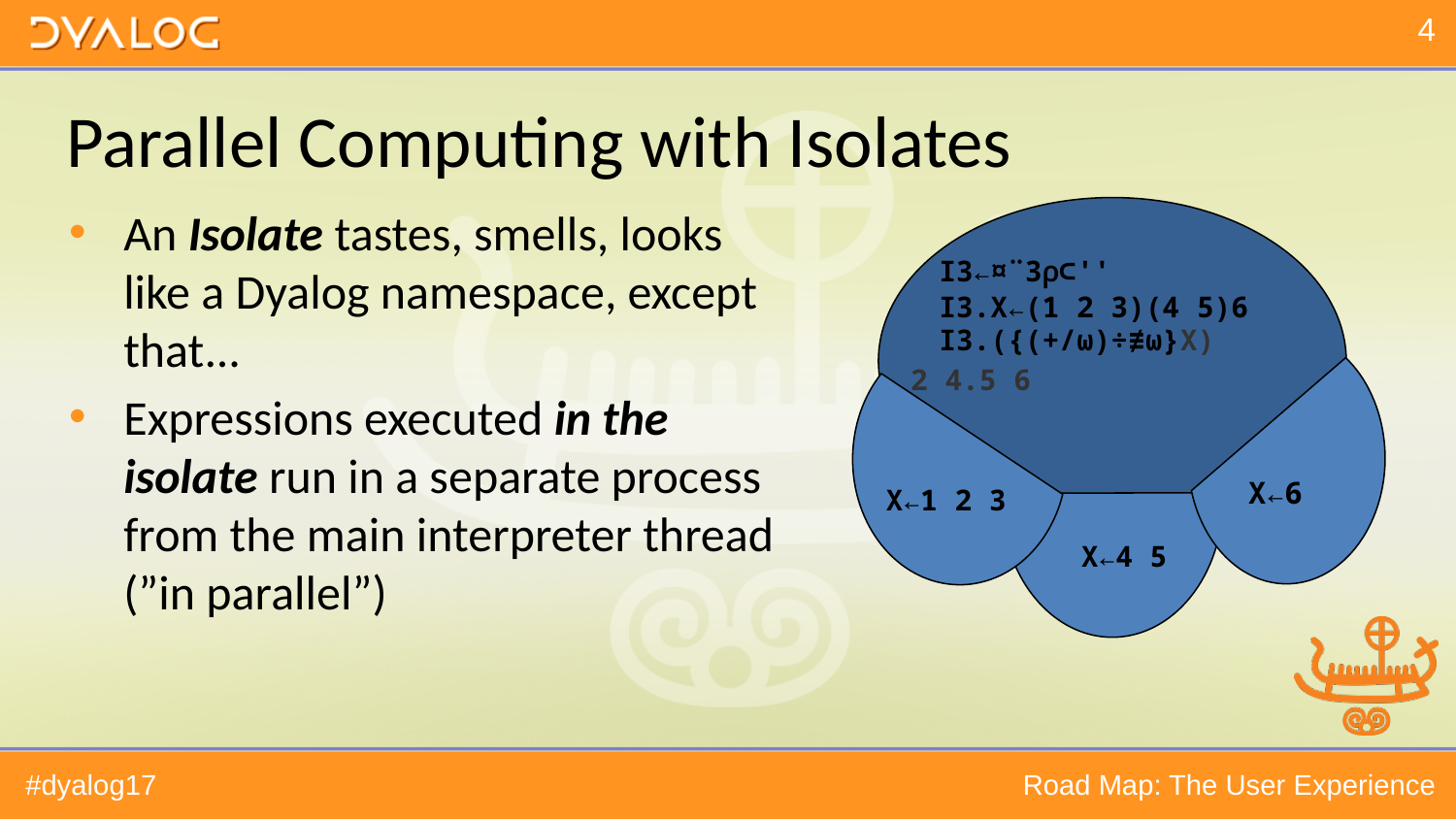

# Parallel Computing with Isolates

An Isolate tastes, smells, looks like a Dyalog namespace, except that...
Expressions executed in the isolate run in a separate process from the main interpreter thread (”in parallel”)

  I3←¤¨3⍴⊂''
  I3.X←(1 2 3)(4 5)6
  I3.({(+/⍵)÷≢⍵}X)

2 4.5 6

X←6
X←1 2 3
X←4 5